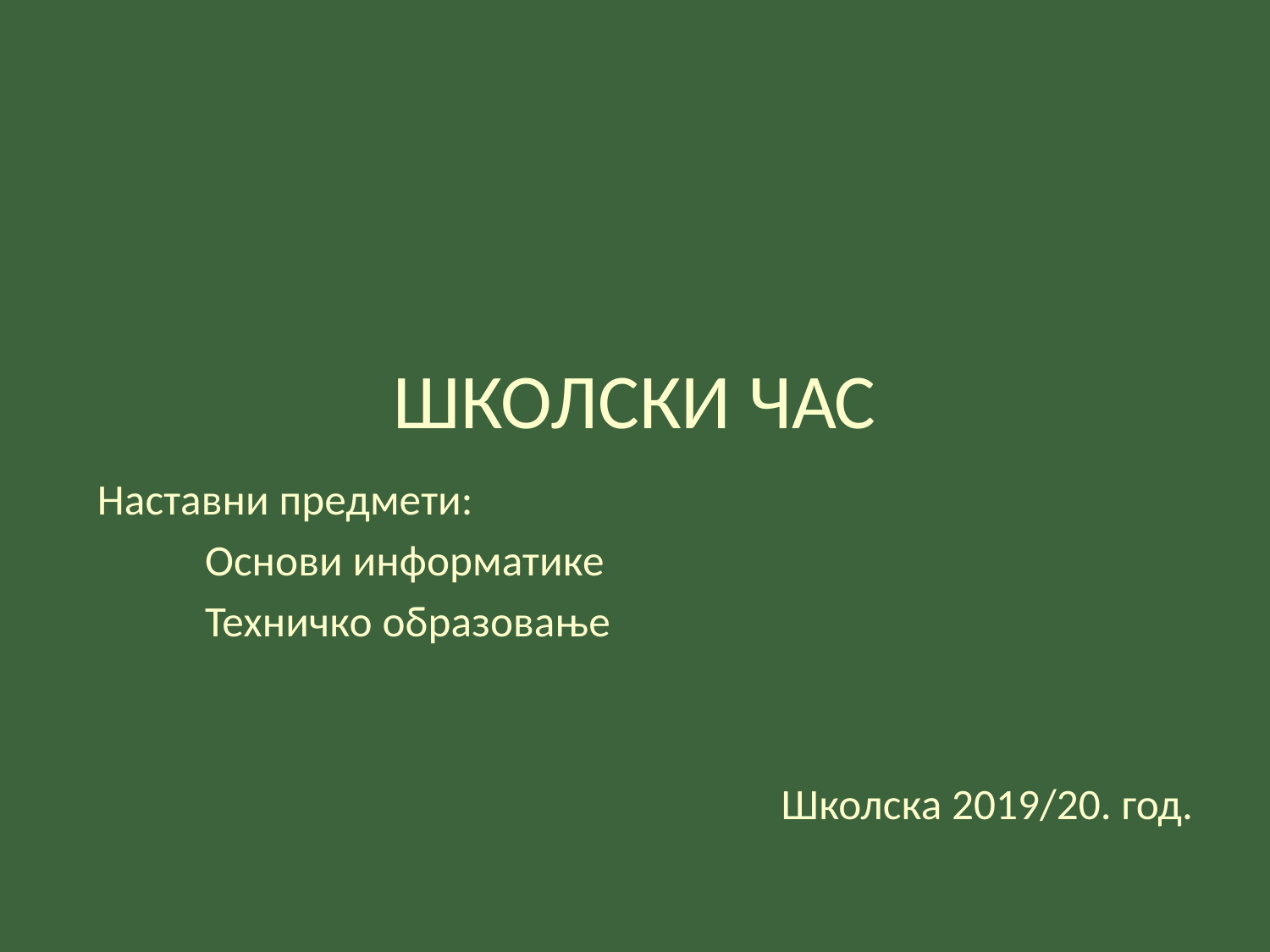

# ШКОЛСКИ ЧАС
Наставни предмети:
			 Основи информатике
			 Техничко образовање

Школска 2019/20. год.